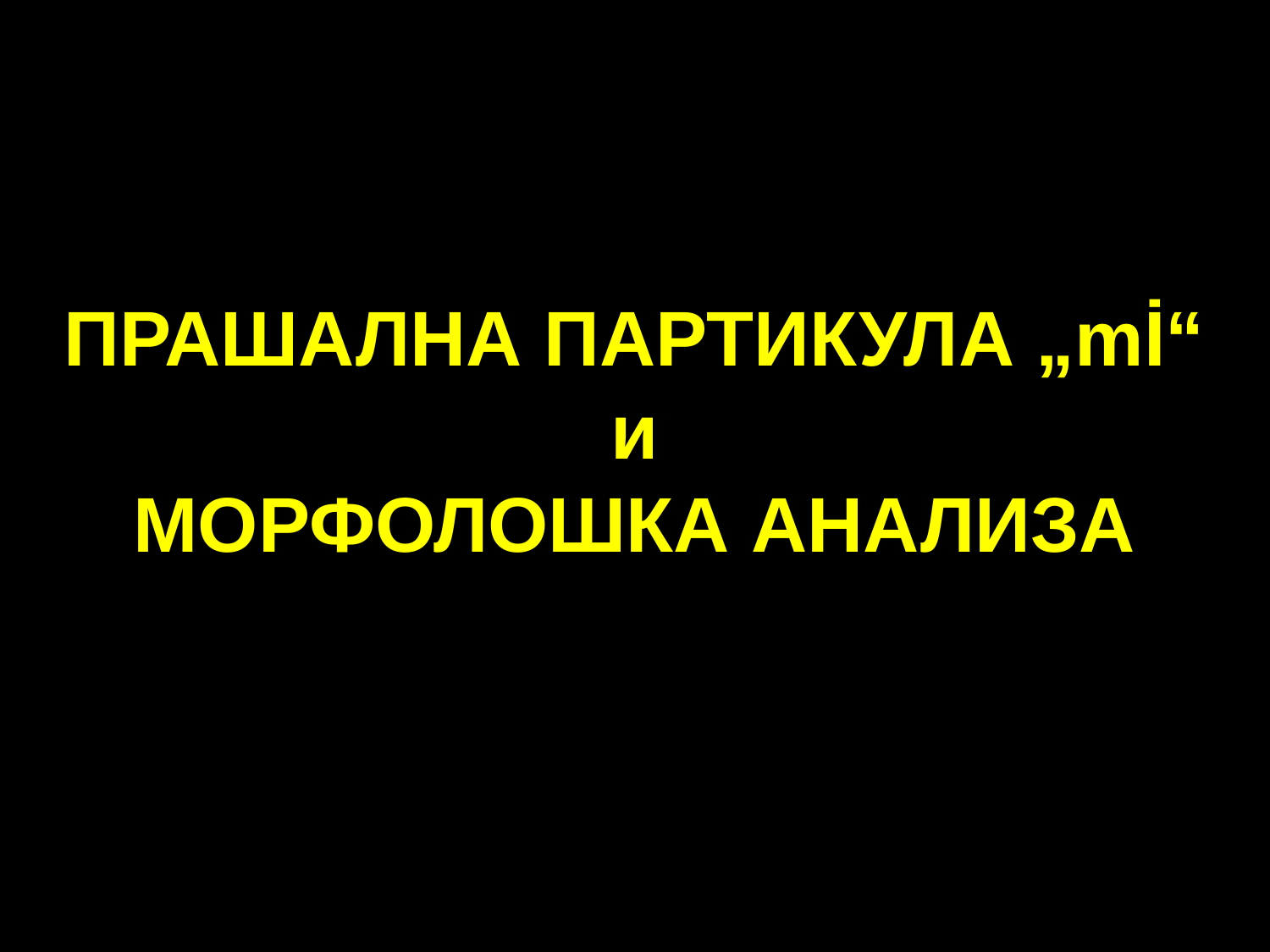

# ПРАШАЛНА ПАРТИКУЛА „mİ“ и МОРФОЛОШКА АНАЛИЗА